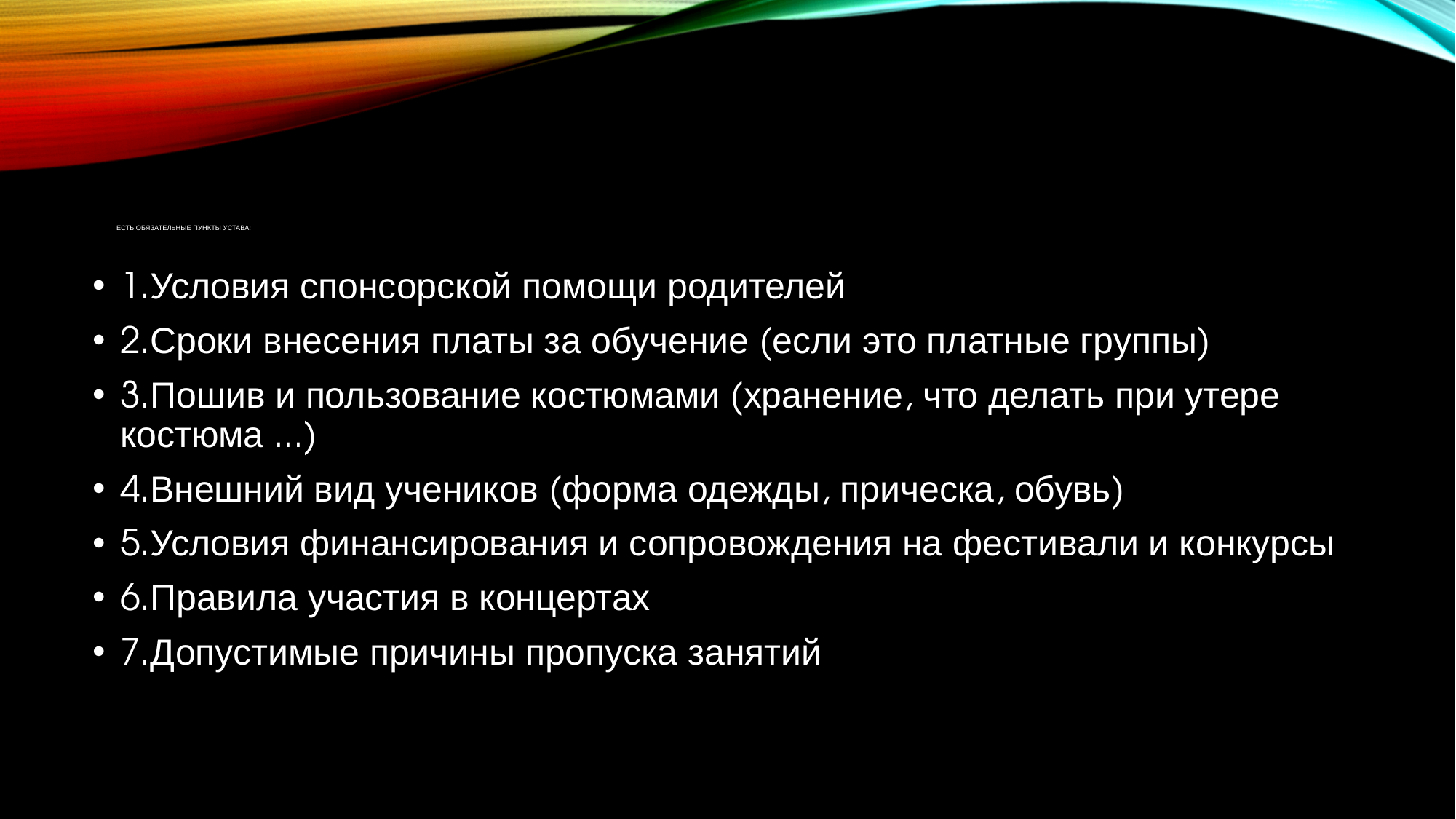

# Есть обязательные пункты устава:
1.Условия спонсорской помощи родителей
2.Сроки внесения платы за обучение (если это платные группы)
3.Пошив и пользование костюмами (хранение, что делать при утере костюма ...)
4.Внешний вид учеников (форма одежды, прическа, обувь)
5.Условия финансирования и сопровождения на фестивали и конкурсы
6.Правила участия в концертах
7.Допустимые причины пропуска занятий